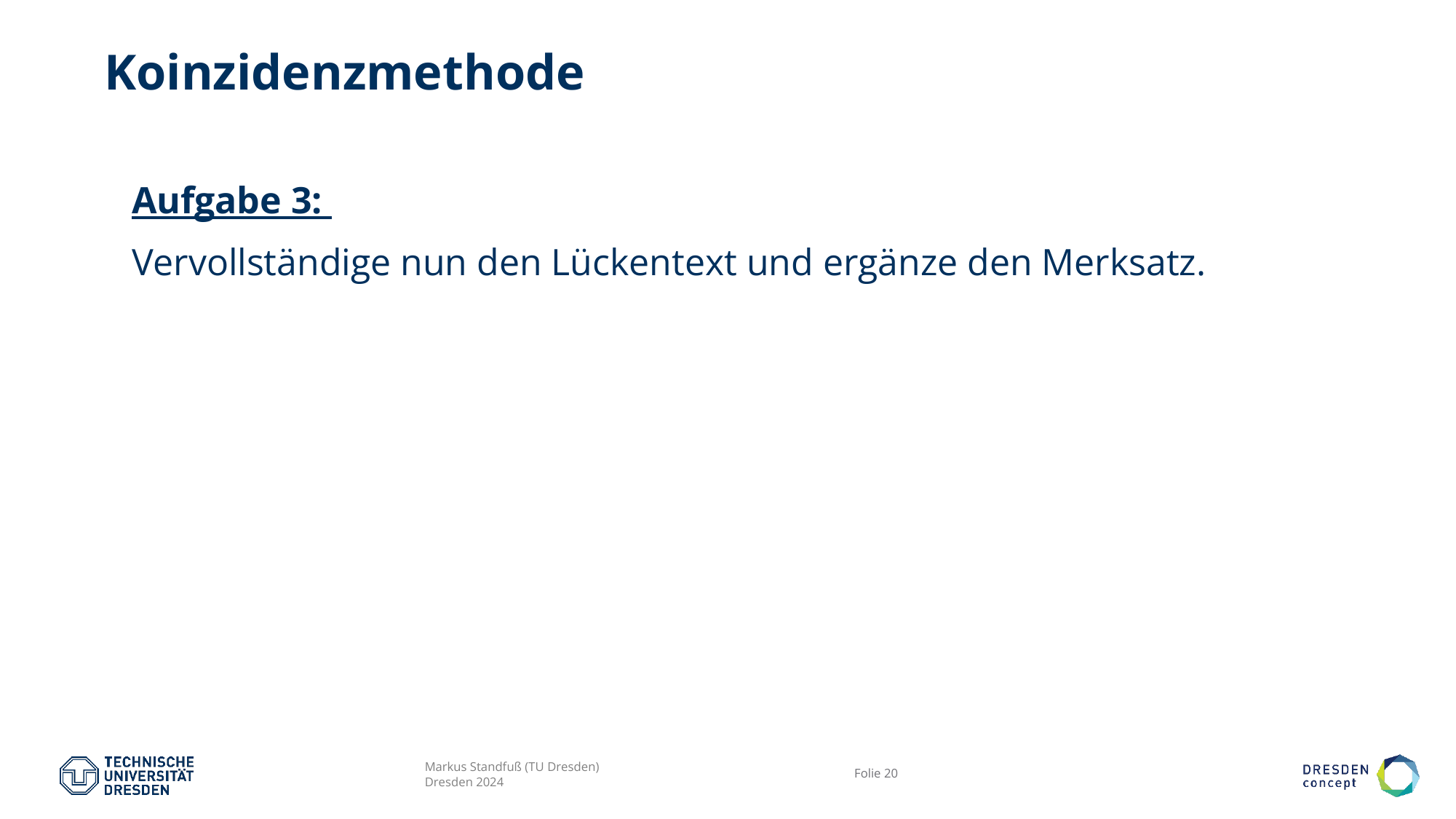

# Koinzidenzmethode
Aufgabe 3:
Vervollständige nun den Lückentext und ergänze den Merksatz.